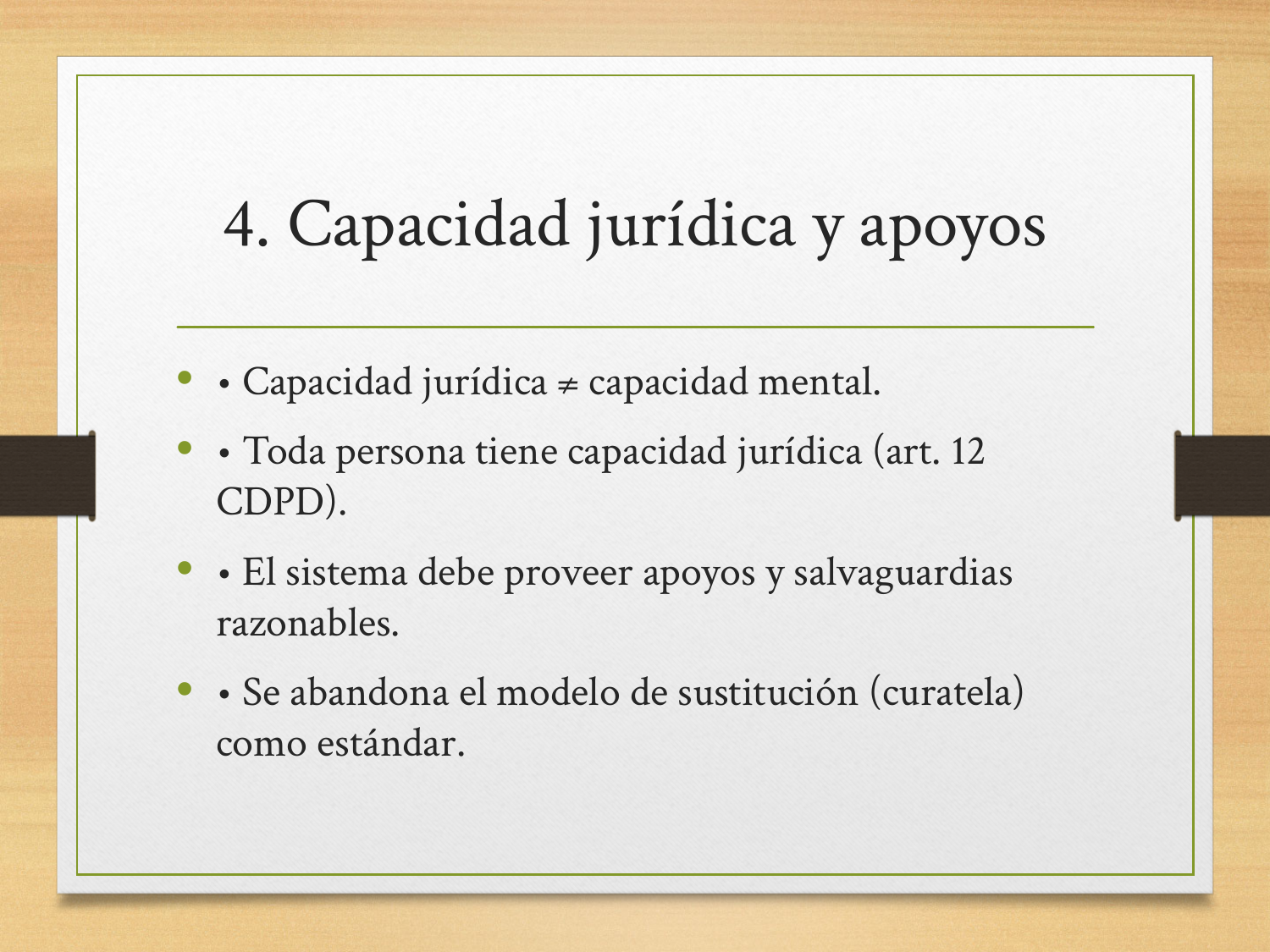

# 4. Capacidad jurídica y apoyos
• Capacidad jurídica ≠ capacidad mental.
• Toda persona tiene capacidad jurídica (art. 12 CDPD).
• El sistema debe proveer apoyos y salvaguardias razonables.
• Se abandona el modelo de sustitución (curatela) como estándar.